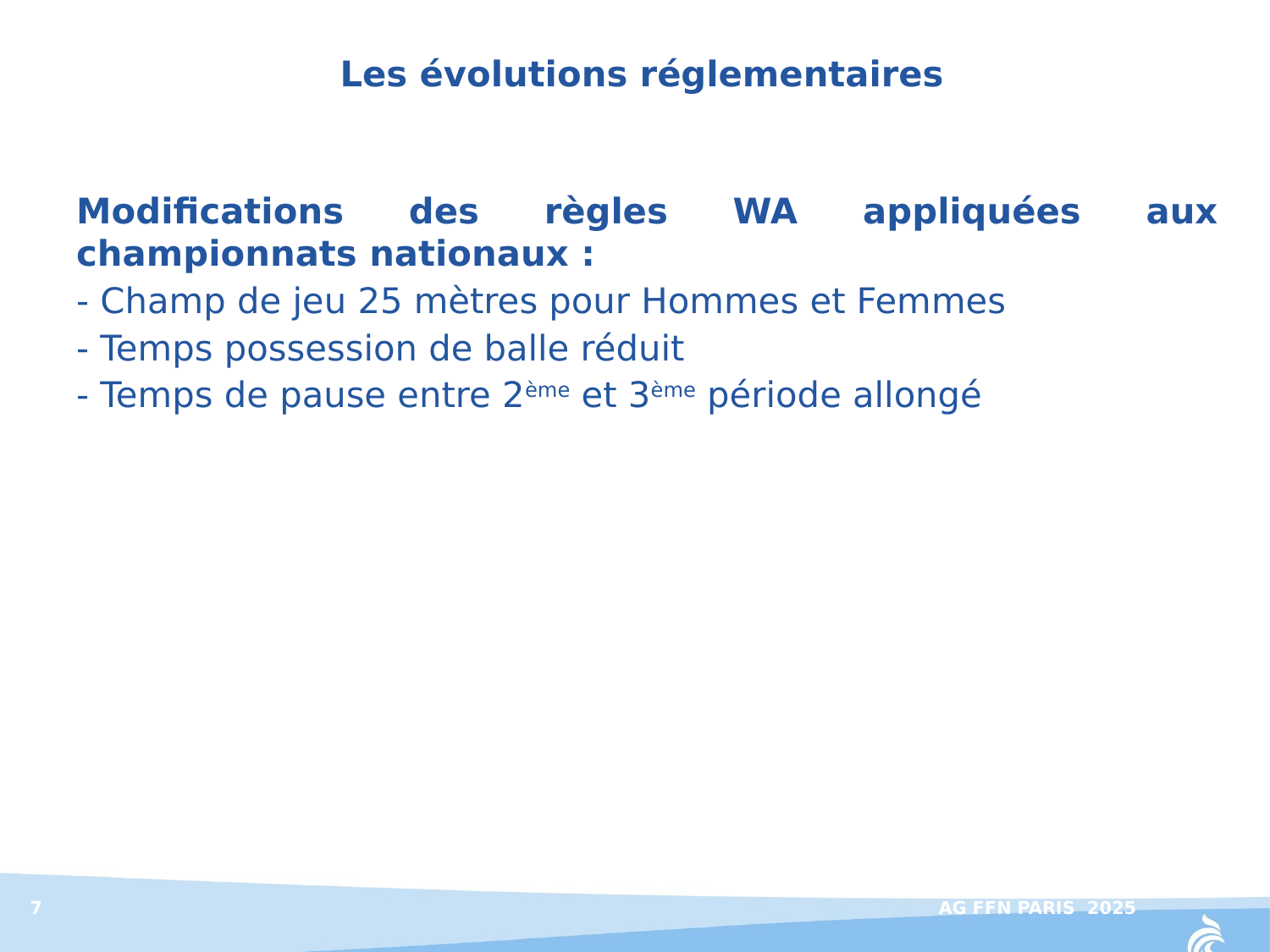

Les évolutions réglementaires

Modifications des règles WA appliquées aux championnats nationaux :
- Champ de jeu 25 mètres pour Hommes et Femmes
- Temps possession de balle réduit
- Temps de pause entre 2ème et 3ème période allongé